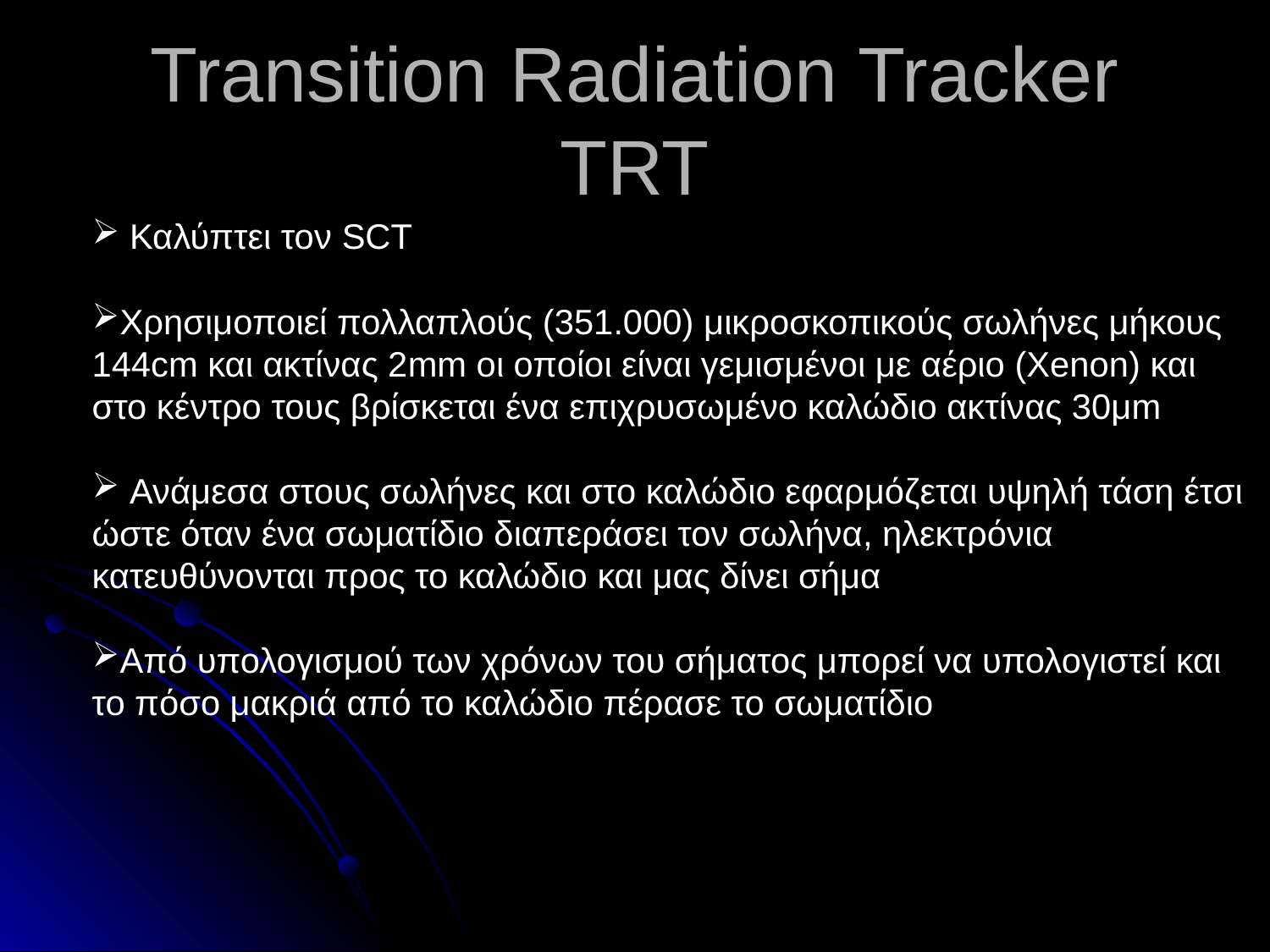

# Transition Radiation Tracker TRT
 Καλύπτει τον SCT

Χρησιμοποιεί πολλαπλούς (351.000) μικροσκοπικούς σωλήνες μήκους 144cm και ακτίνας 2mm οι οποίοι είναι γεμισμένοι με αέριο (Xenon) και στο κέντρο τους βρίσκεται ένα επιχρυσωμένο καλώδιο ακτίνας 30μm

 Ανάμεσα στους σωλήνες και στο καλώδιο εφαρμόζεται υψηλή τάση έτσι ώστε όταν ένα σωματίδιο διαπεράσει τον σωλήνα, ηλεκτρόνια κατευθύνονται προς το καλώδιο και μας δίνει σήμα

Από υπολογισμού των χρόνων του σήματος μπορεί να υπολογιστεί και το πόσο μακριά από το καλώδιο πέρασε το σωματίδιο